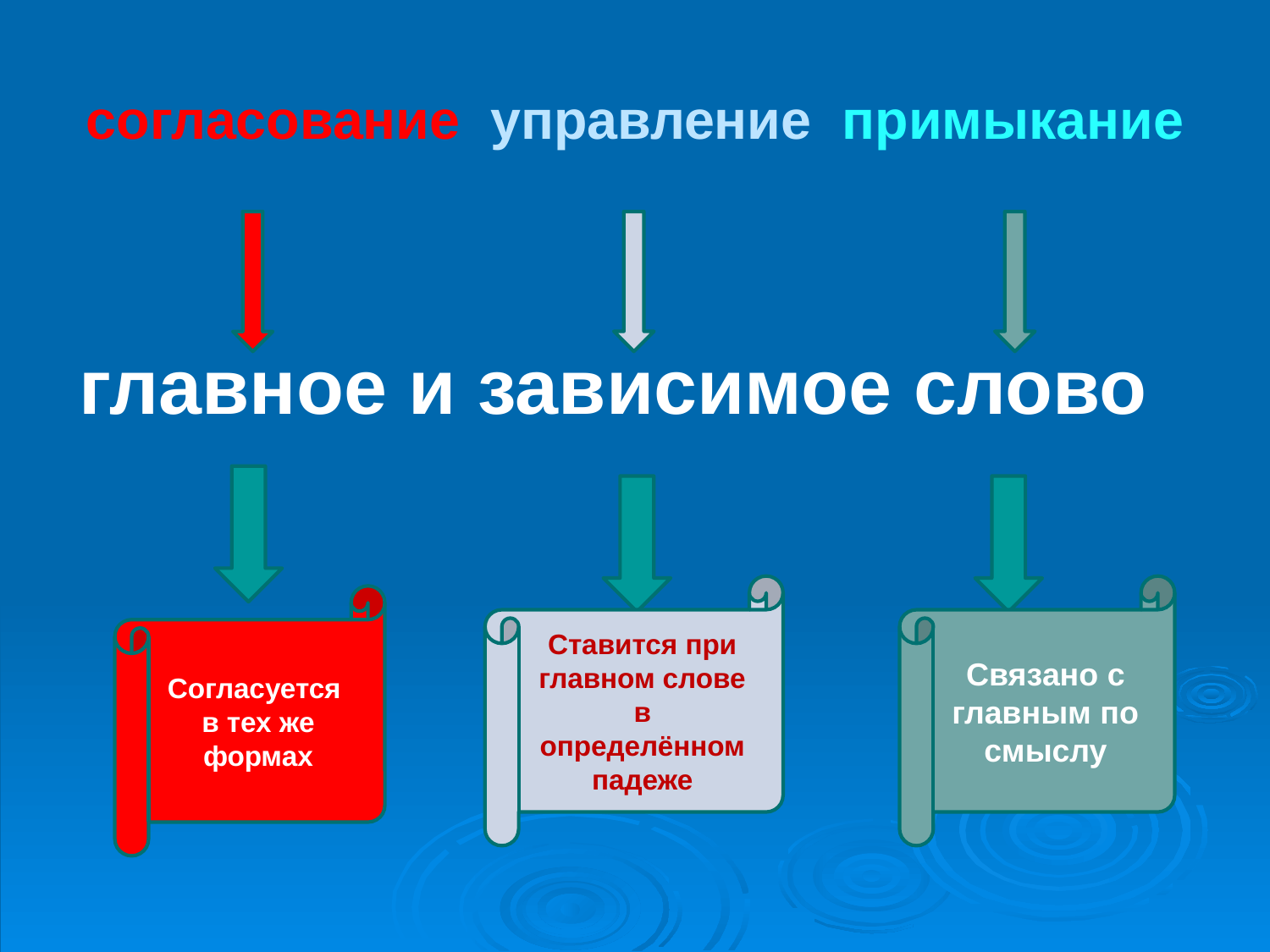

# согласование  управление  примыкание

главное и зависимое слово

Ставится при главном слове в определённом падеже
Связано с главным по смыслу
Согласуется  в тех же формах